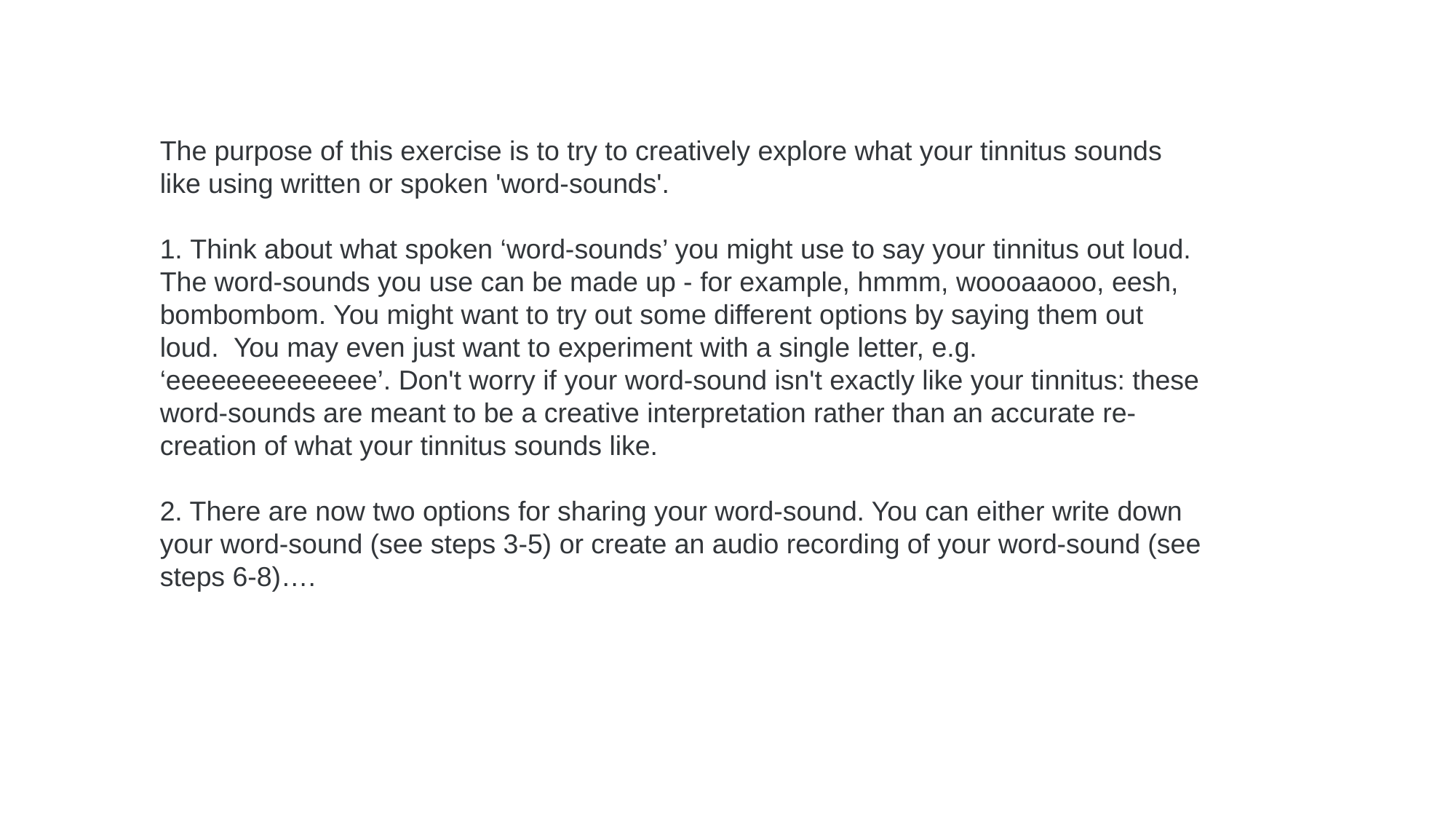

The purpose of this exercise is to try to creatively explore what your tinnitus sounds like using written or spoken 'word-sounds'.

1. Think about what spoken ‘word-sounds’ you might use to say your tinnitus out loud. The word-sounds you use can be made up - for example, hmmm, woooaaooo, eesh, bombombom. You might want to try out some different options by saying them out loud.  You may even just want to experiment with a single letter, e.g. ‘eeeeeeeeeeeeee’. Don't worry if your word-sound isn't exactly like your tinnitus: these word-sounds are meant to be a creative interpretation rather than an accurate re-creation of what your tinnitus sounds like.

2. There are now two options for sharing your word-sound. You can either write down your word-sound (see steps 3-5) or create an audio recording of your word-sound (see steps 6-8)….